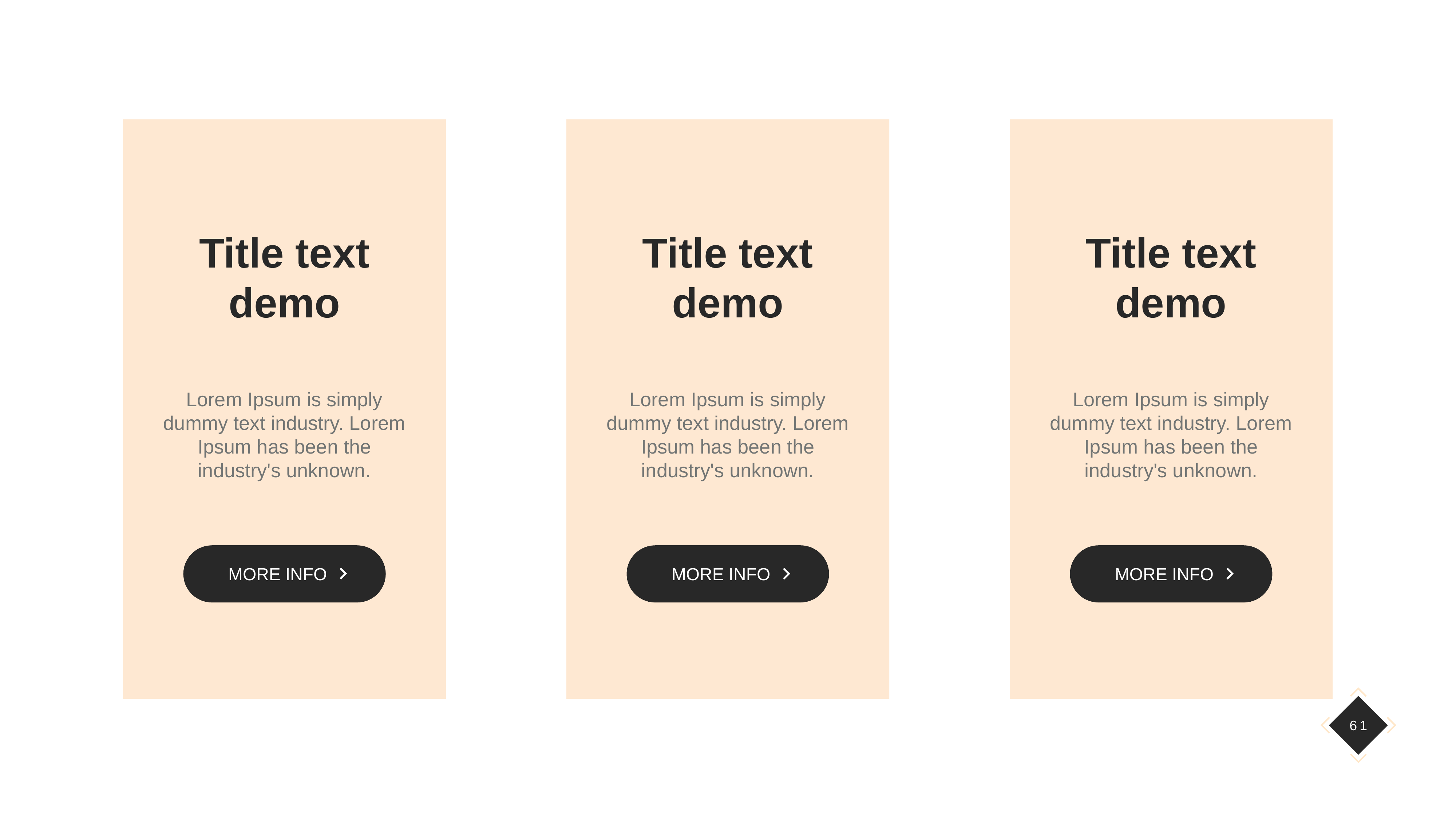

Title text demo
Title text demo
Title text demo
Lorem Ipsum is simply dummy text industry. Lorem Ipsum has been the industry's unknown.
Lorem Ipsum is simply dummy text industry. Lorem Ipsum has been the industry's unknown.
Lorem Ipsum is simply dummy text industry. Lorem Ipsum has been the industry's unknown.

more info

more info

more info

61